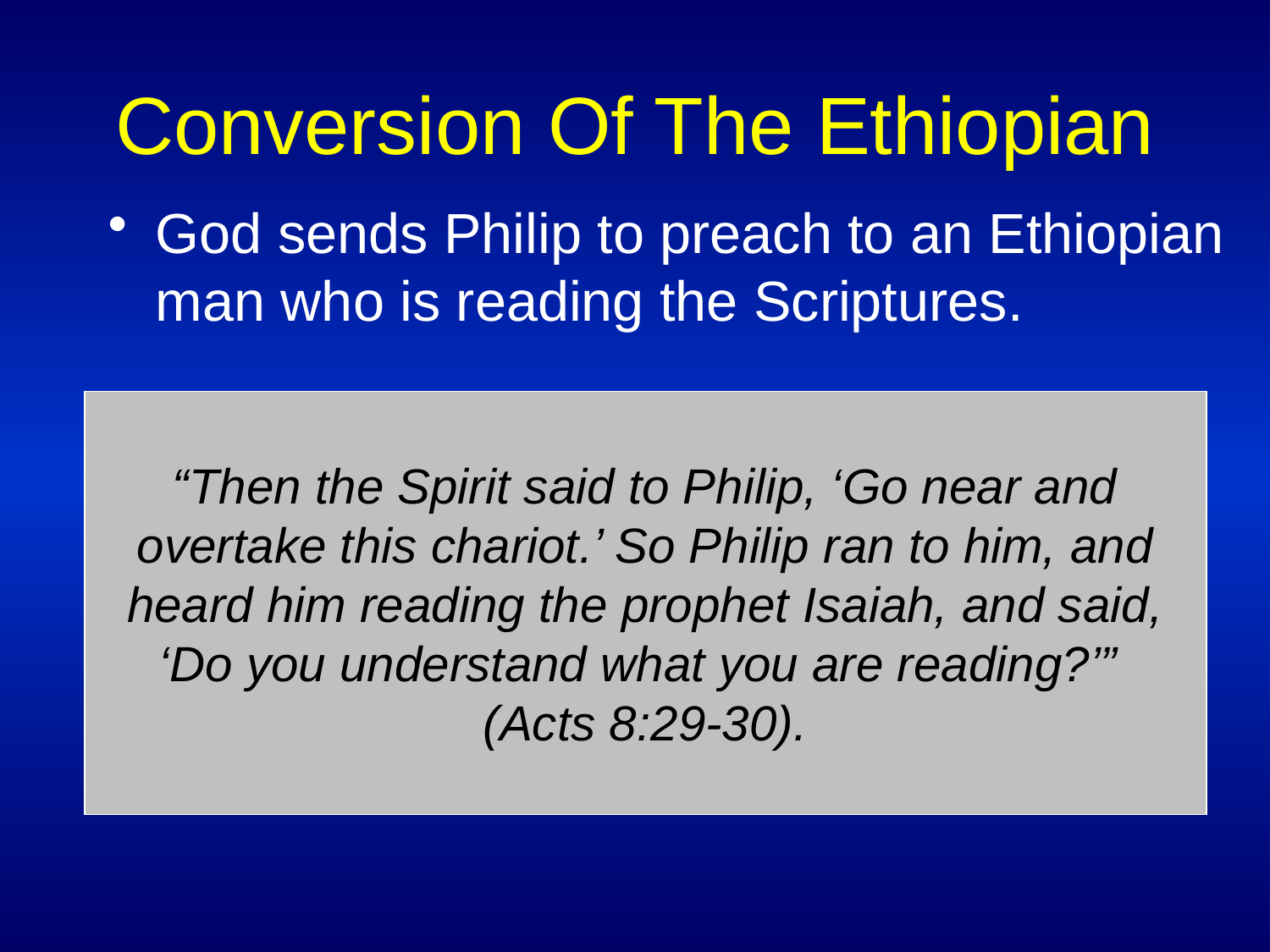

# Conversion Of The Ethiopian
God sends Philip to preach to an Ethiopian man who is reading the Scriptures.
“Then the Spirit said to Philip, ‘Go near and overtake this chariot.’ So Philip ran to him, and heard him reading the prophet Isaiah, and said, ‘Do you understand what you are reading?’”
(Acts 8:29-30).